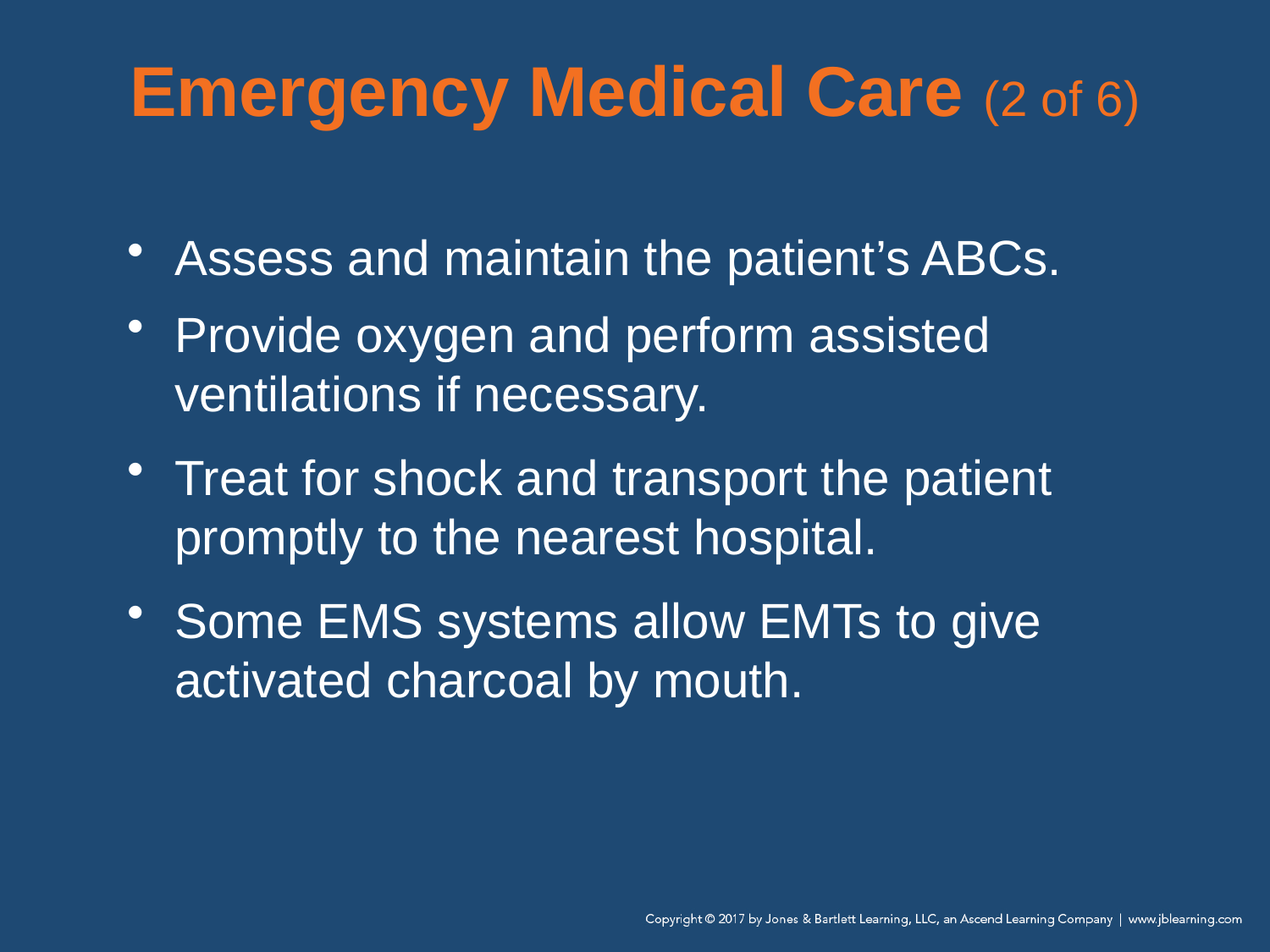

# Emergency Medical Care (2 of 6)
Assess and maintain the patient’s ABCs.
Provide oxygen and perform assisted ventilations if necessary.
Treat for shock and transport the patient promptly to the nearest hospital.
Some EMS systems allow EMTs to give activated charcoal by mouth.